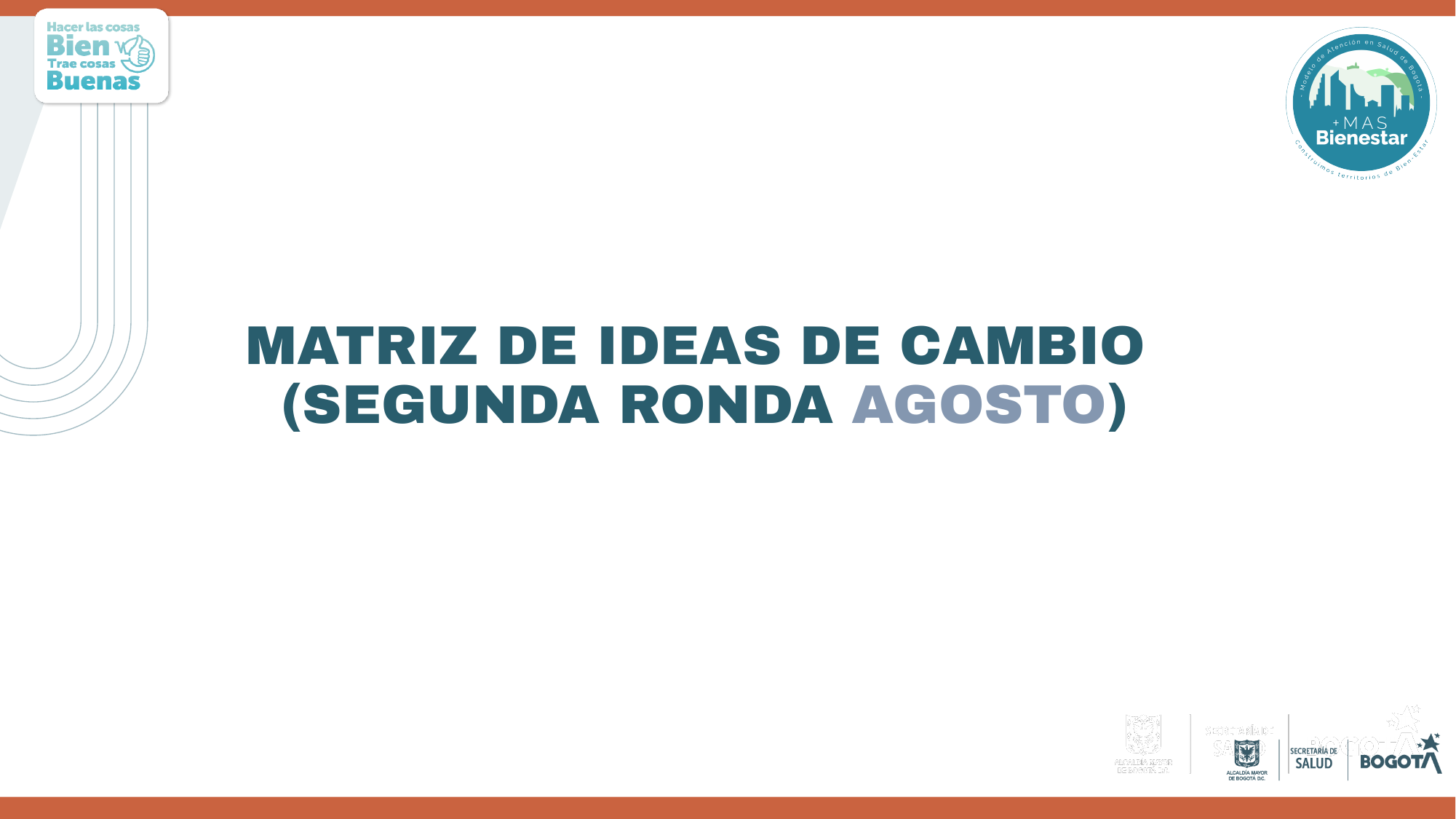

# MATRIZ DE IDEAS DE CAMBIO (SEGUNDA RONDA AGOSTO)